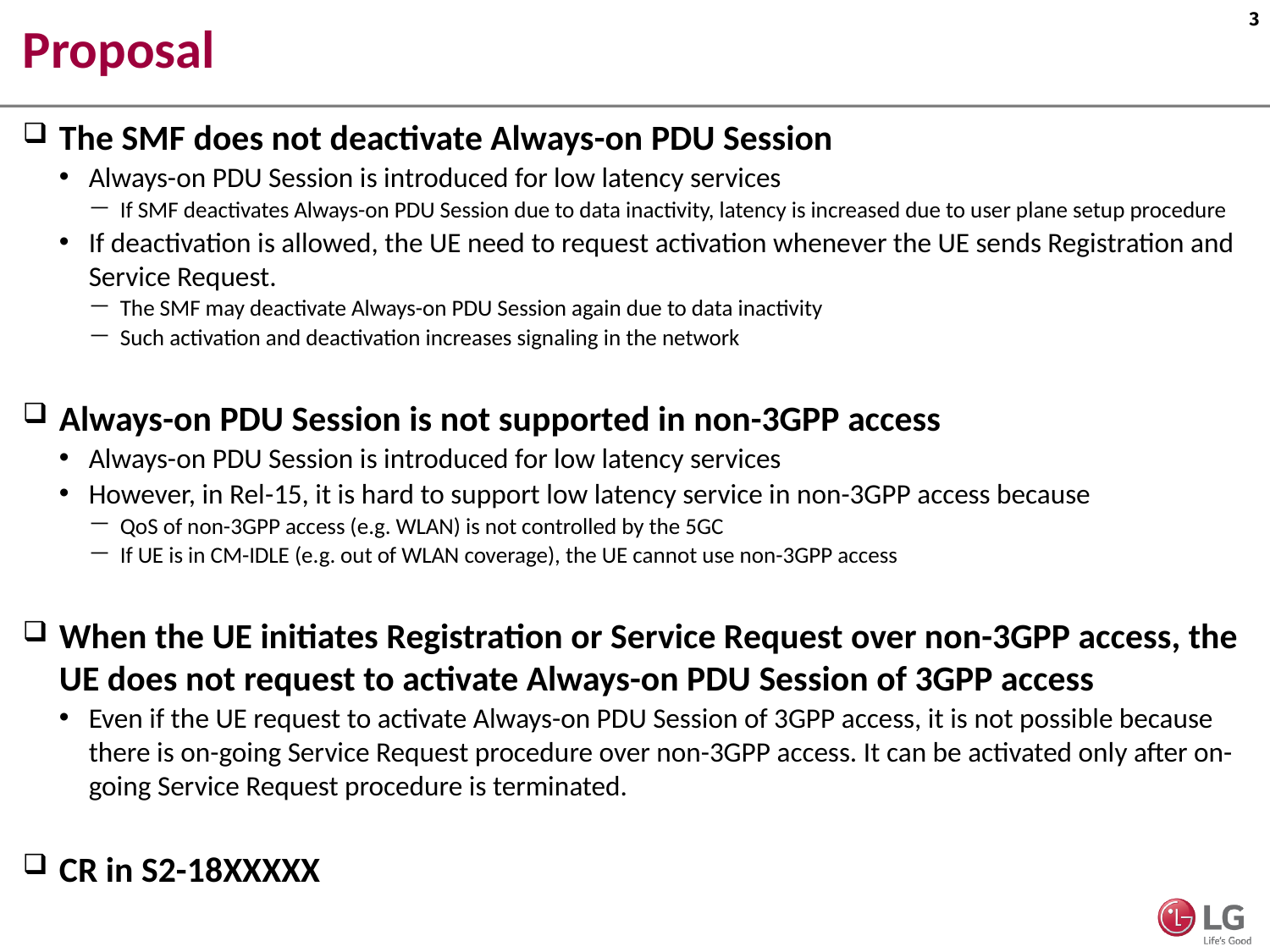

# Proposal
The SMF does not deactivate Always-on PDU Session
Always-on PDU Session is introduced for low latency services
If SMF deactivates Always-on PDU Session due to data inactivity, latency is increased due to user plane setup procedure
If deactivation is allowed, the UE need to request activation whenever the UE sends Registration and Service Request.
The SMF may deactivate Always-on PDU Session again due to data inactivity
Such activation and deactivation increases signaling in the network

Always-on PDU Session is not supported in non-3GPP access
Always-on PDU Session is introduced for low latency services
However, in Rel-15, it is hard to support low latency service in non-3GPP access because
QoS of non-3GPP access (e.g. WLAN) is not controlled by the 5GC
If UE is in CM-IDLE (e.g. out of WLAN coverage), the UE cannot use non-3GPP access

When the UE initiates Registration or Service Request over non-3GPP access, the UE does not request to activate Always-on PDU Session of 3GPP access
Even if the UE request to activate Always-on PDU Session of 3GPP access, it is not possible because there is on-going Service Request procedure over non-3GPP access. It can be activated only after on-going Service Request procedure is terminated.

CR in S2-18XXXXX